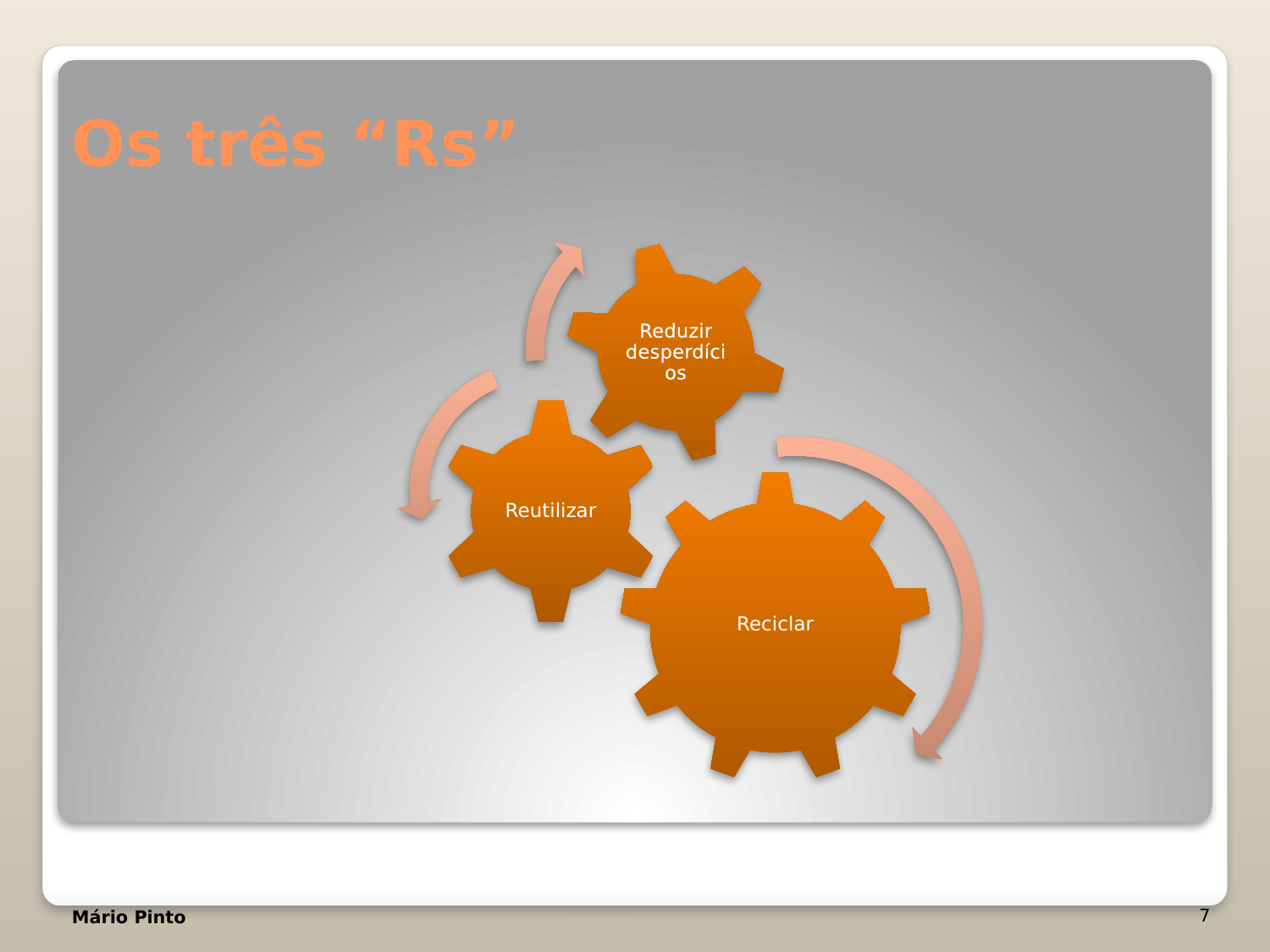

# Os três “Rs”
Reciclar
Reutilizar
Reduzir desperdícios
7
Mário Pinto